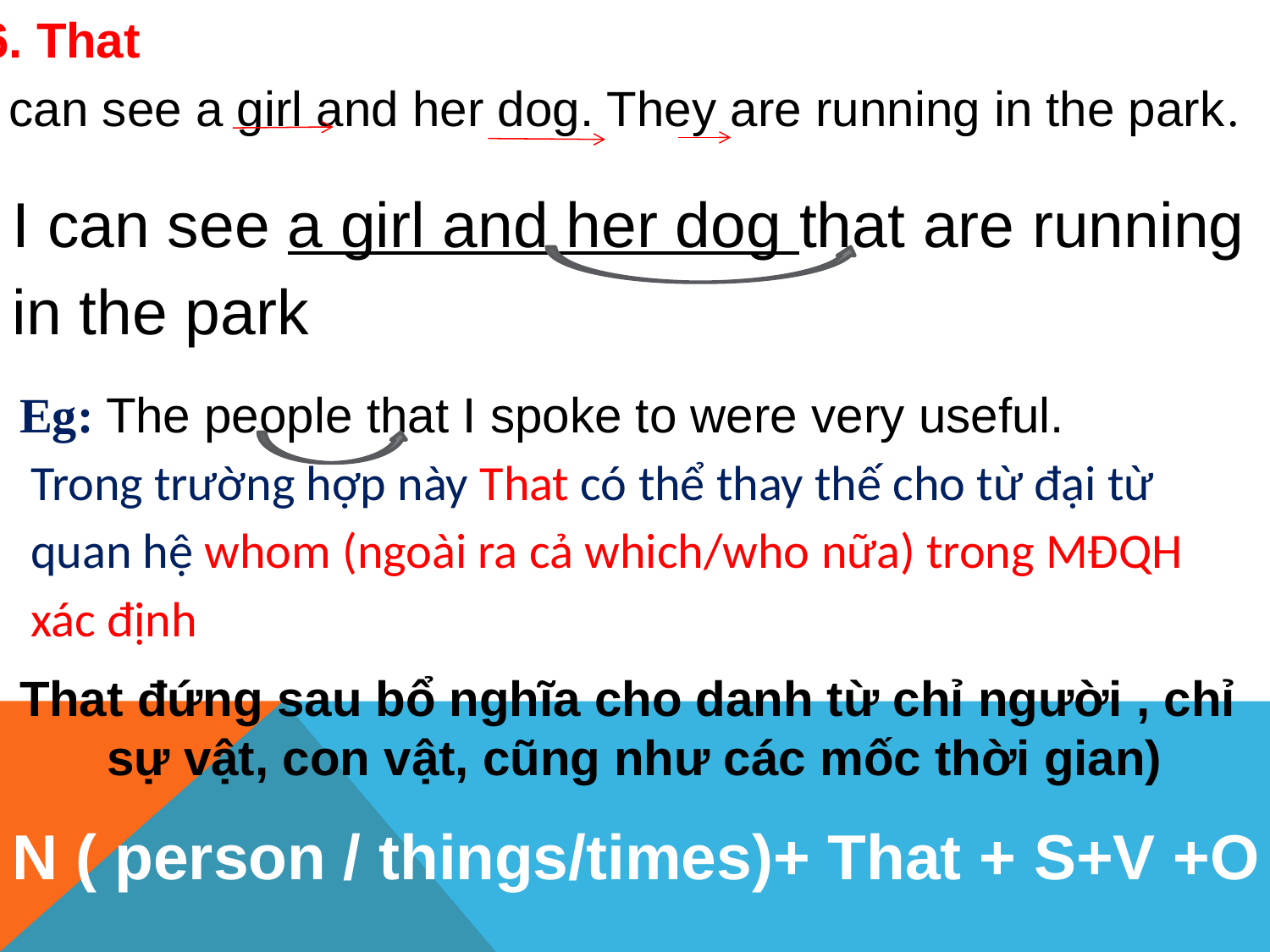

6. That
I can see a girl and her dog. They are running in the park.
I can see a girl and her dog that are running in the park

Eg: The people that I spoke to were very useful.
 Trong trường hợp này That có thể thay thế cho từ đại từ
 quan hệ whom (ngoài ra cả which/who nữa) trong MĐQH
 xác định

That đứng sau bổ nghĩa cho danh từ chỉ người , chỉ  sự vật, con vật, cũng như các mốc thời gian)
N ( person / things/times)+ That + S+V +O